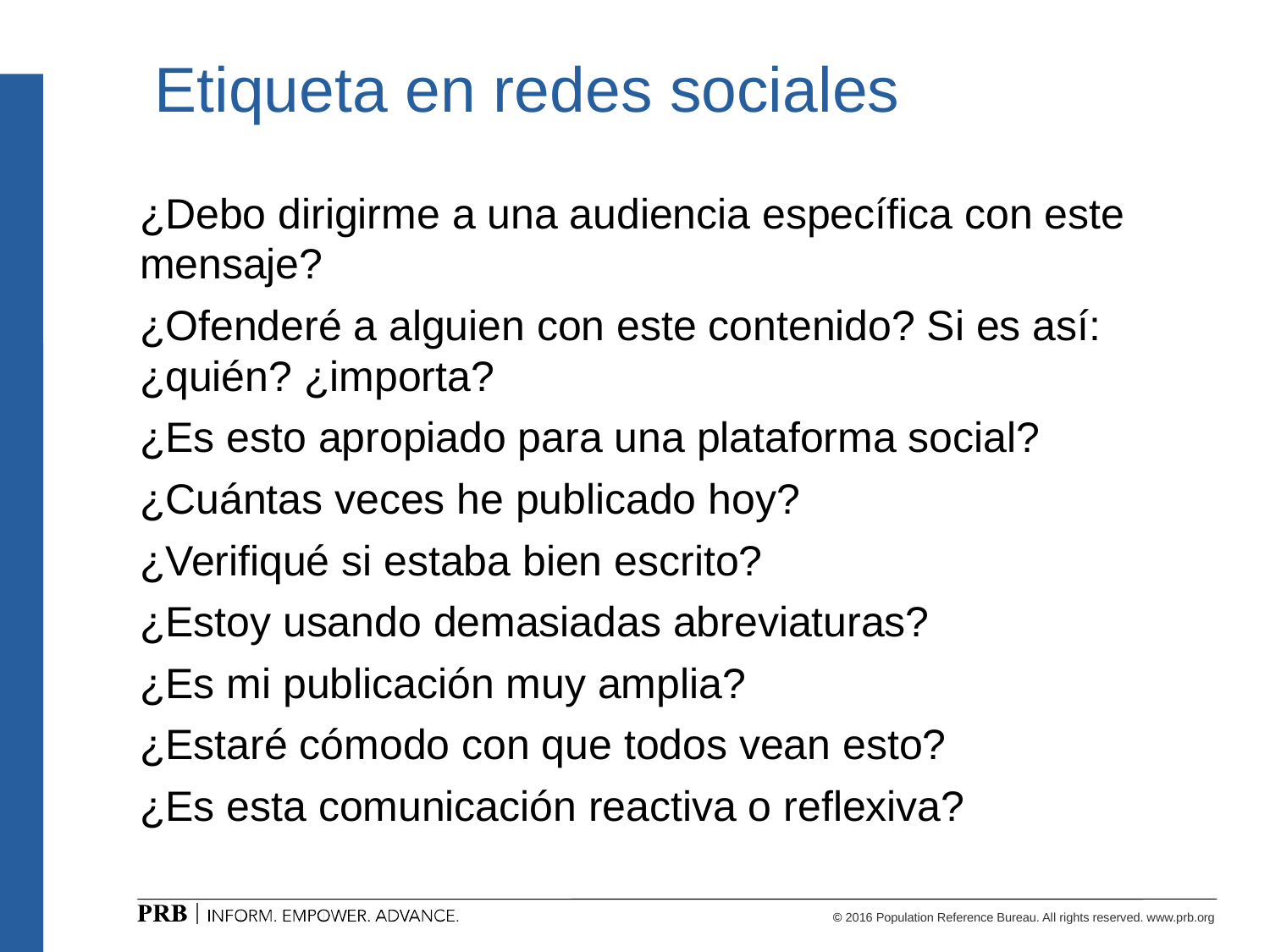

# Etiqueta en redes sociales
¿Debo dirigirme a una audiencia específica con este mensaje?
¿Ofenderé a alguien con este contenido? Si es así: ¿quién? ¿importa?
¿Es esto apropiado para una plataforma social?
¿Cuántas veces he publicado hoy?
¿Verifiqué si estaba bien escrito?
¿Estoy usando demasiadas abreviaturas?
¿Es mi publicación muy amplia?
¿Estaré cómodo con que todos vean esto?
¿Es esta comunicación reactiva o reflexiva?